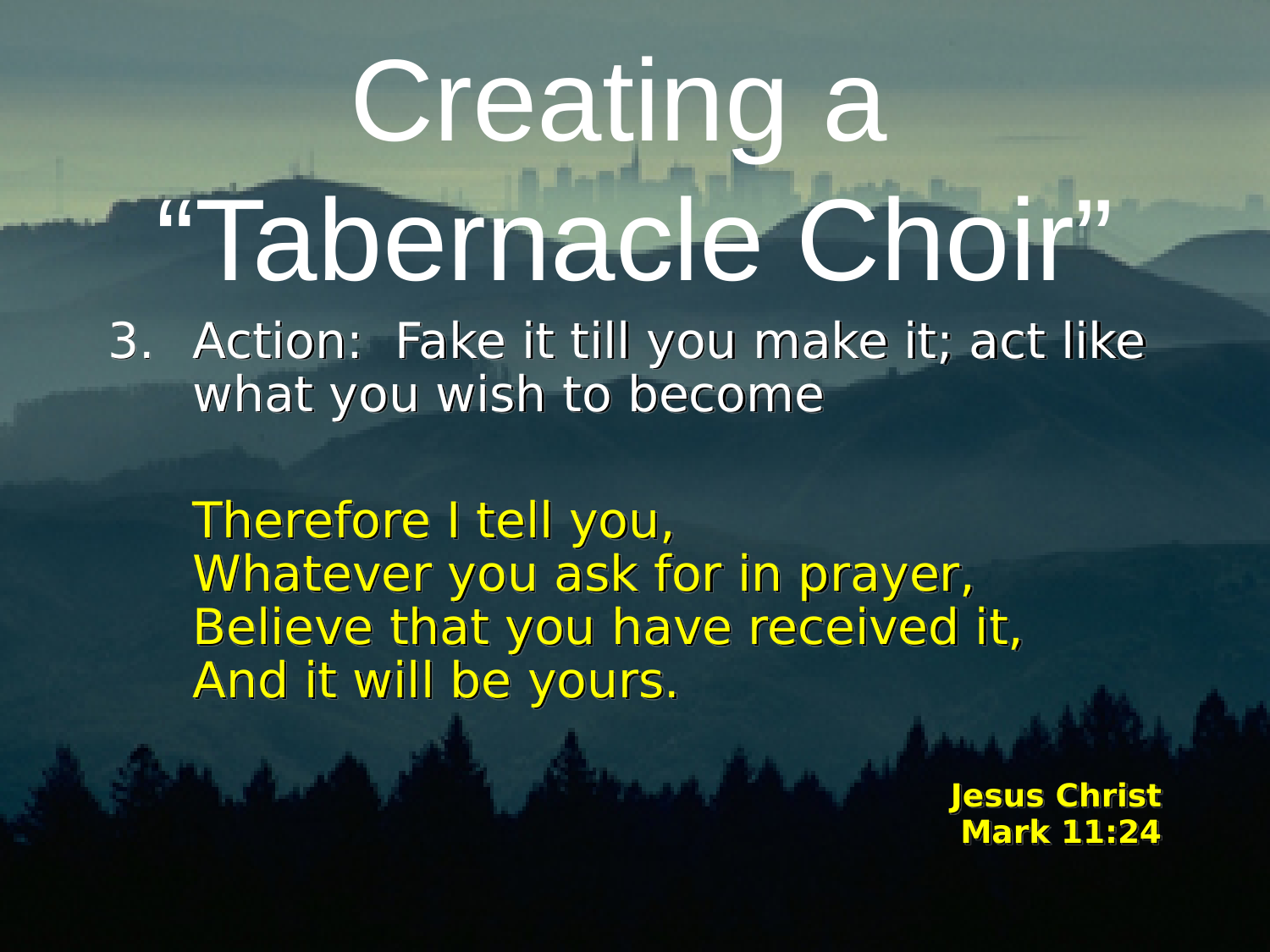

# Creating a “Tabernacle Choir”
Action:  Fake it till you make it; act like what you wish to become

	Therefore I tell you,
Whatever you ask for in prayer,
Believe that you have received it,
And it will be yours.
	Jesus Christ
	   Mark 11:24